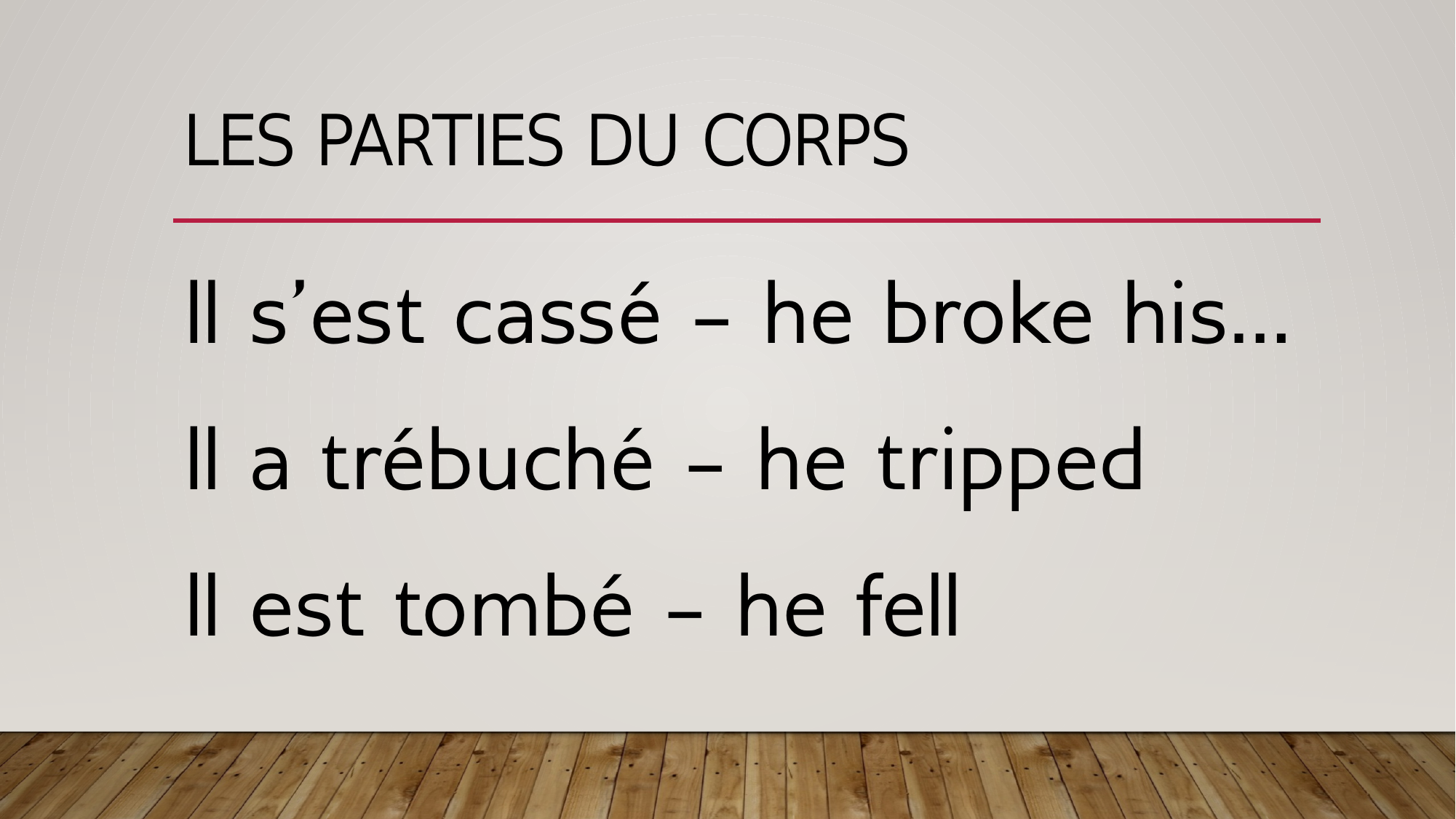

# Les parties du corps
Il s’est cassé – he broke his…
Il a trébuché – he tripped
Il est tombé – he fell